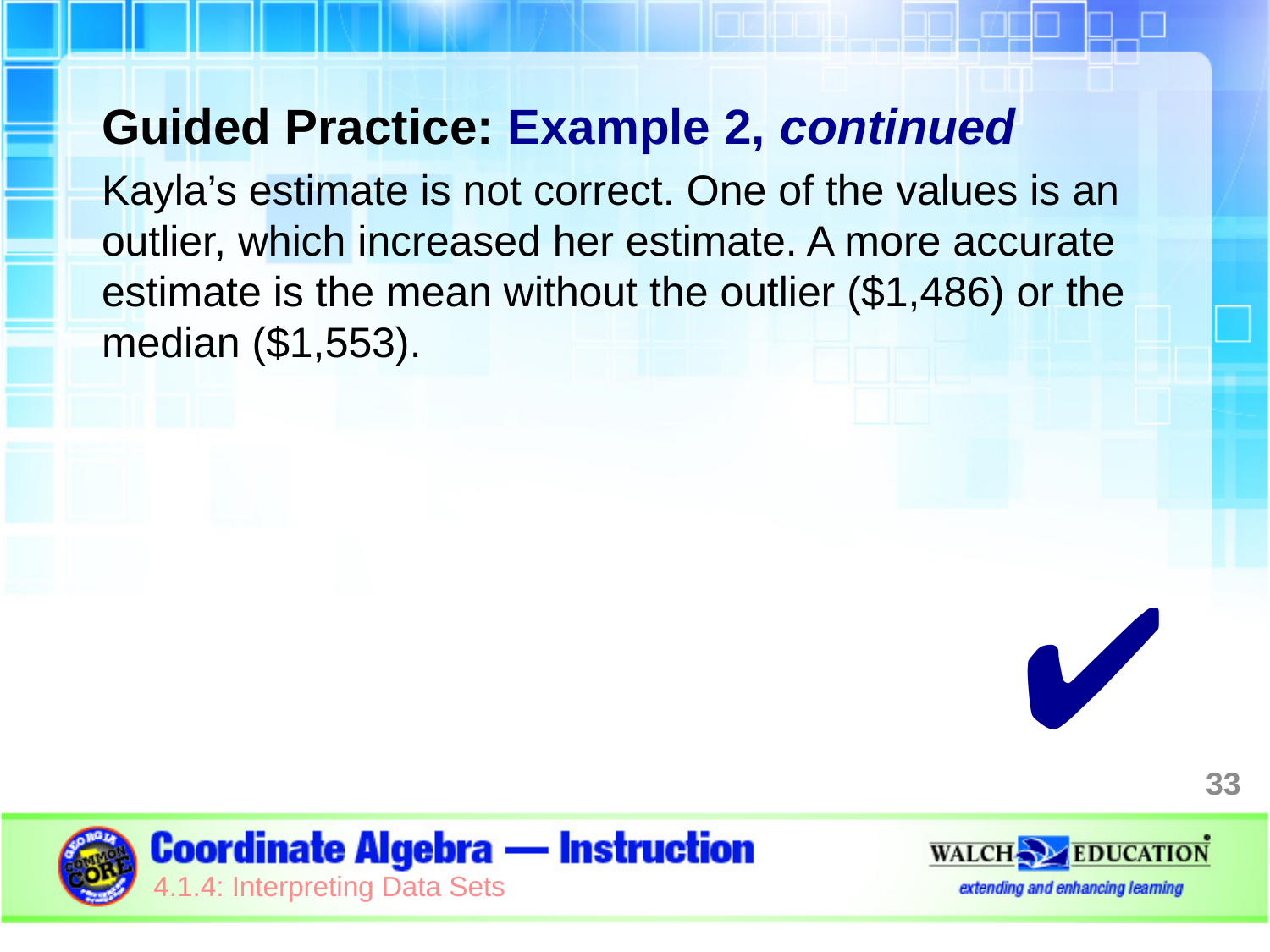

Guided Practice: Example 2, continued
Kayla’s estimate is not correct. One of the values is an outlier, which increased her estimate. A more accurate estimate is the mean without the outlier ($1,486) or the median ($1,553).

✔
33
4.1.4: Interpreting Data Sets